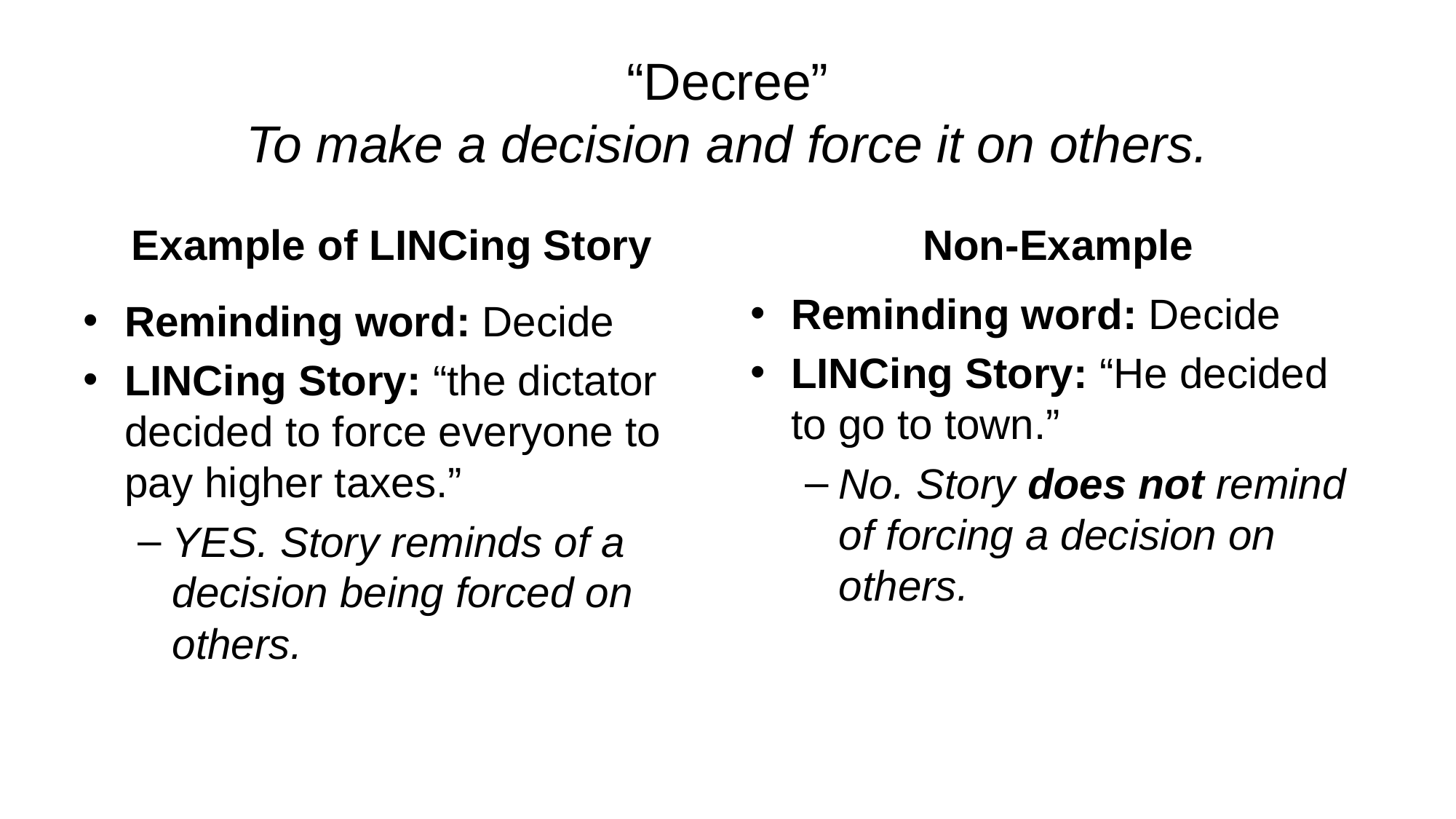

# “Decree” To make a decision and force it on others.
Example of LINCing Story
Non-Example
Reminding word: Decide
LINCing Story: “He decided to go to town.”
No. Story does not remind of forcing a decision on others.

Reminding word: Decide
LINCing Story: “the dictator decided to force everyone to pay higher taxes.”
YES. Story reminds of a decision being forced on others.